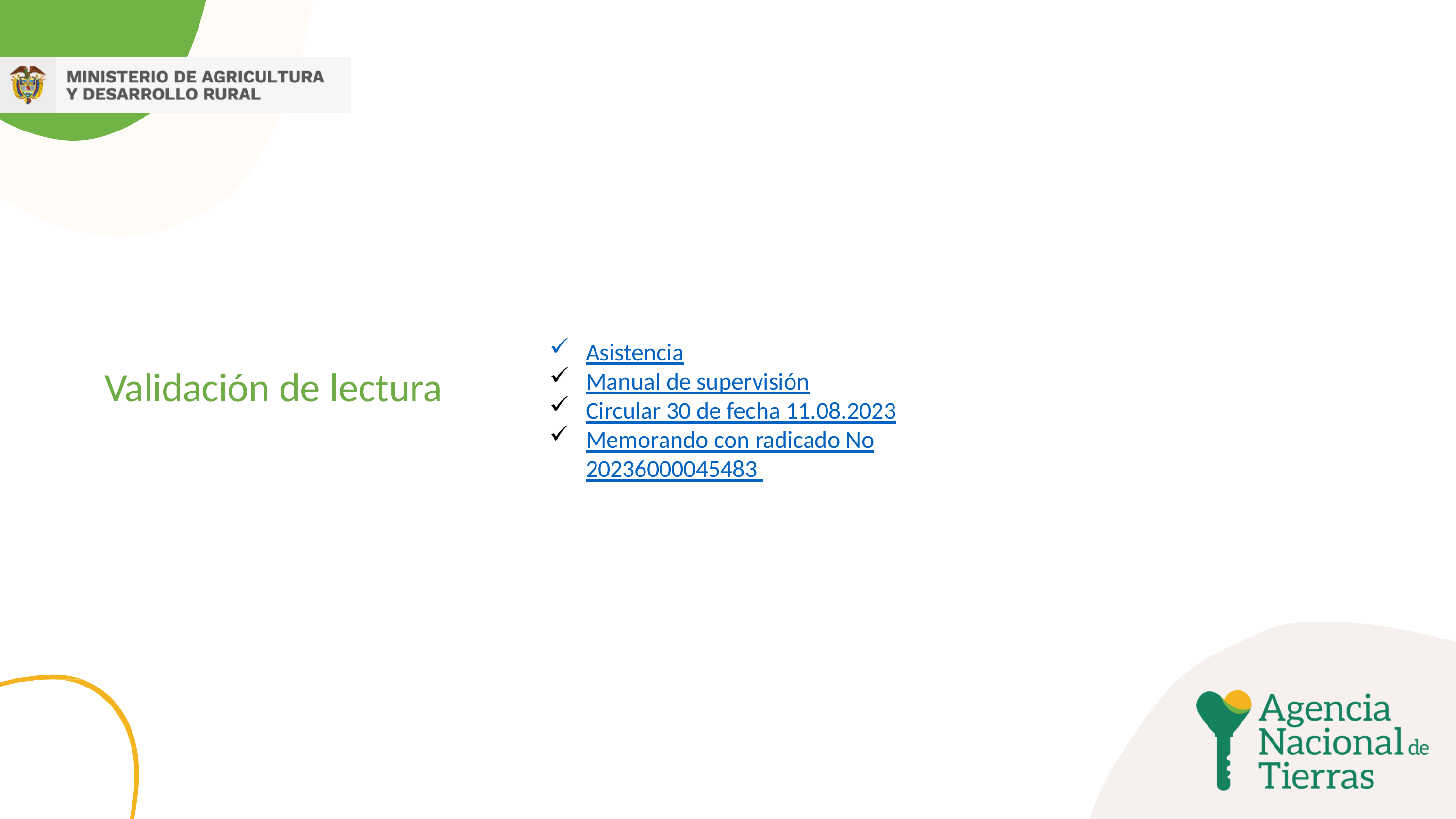

Asistencia
Manual de supervisión
Circular 30 de fecha 11.08.2023
Memorando con radicado No 20236000045483
Validación de lectura